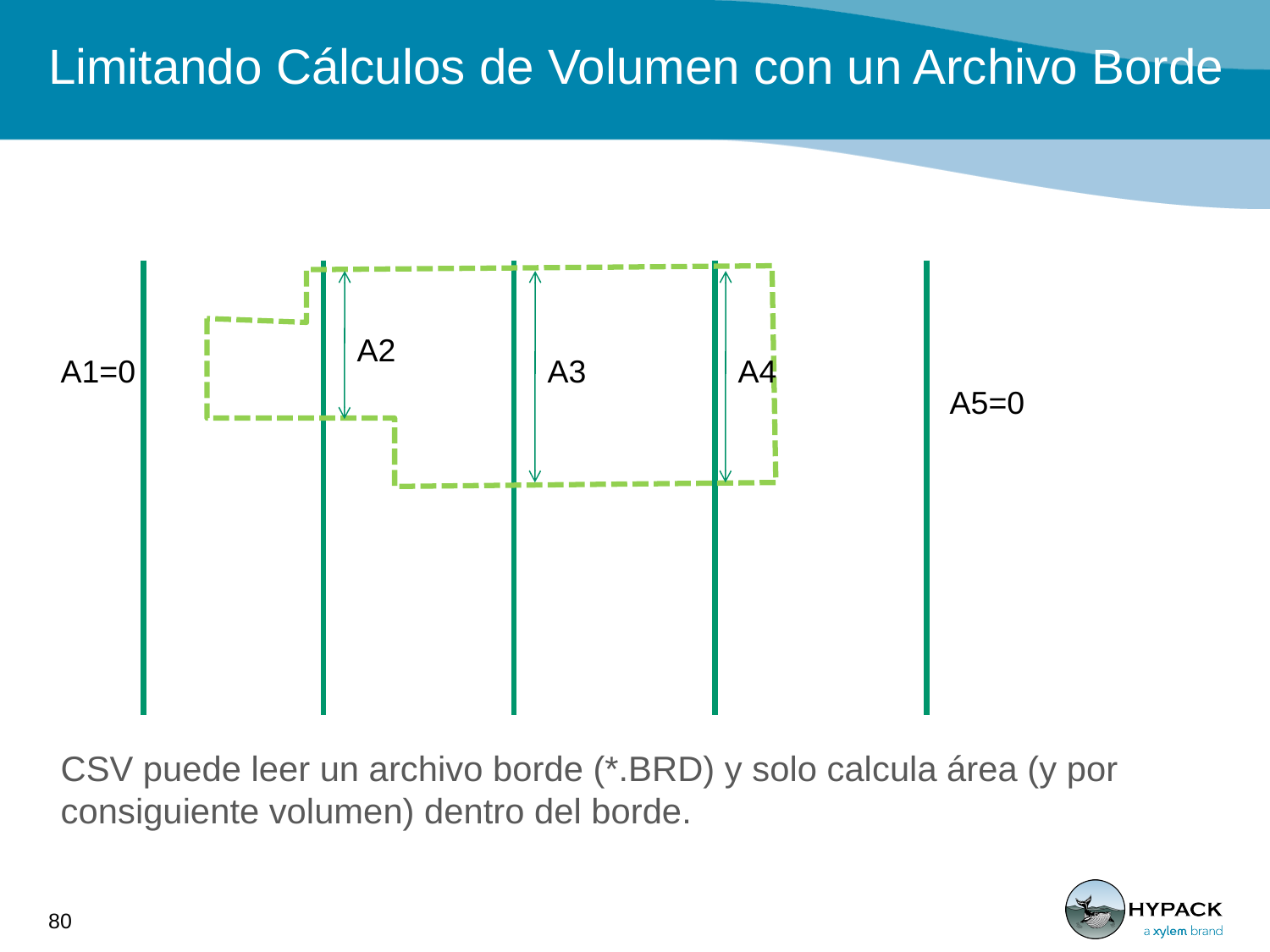

# Limitando Cálculos de Volumen con un Archivo Borde

A2
A1=0
A3
A4
A5=0
CSV puede leer un archivo borde (*.BRD) y solo calcula área (y por consiguiente volumen) dentro del borde.
80